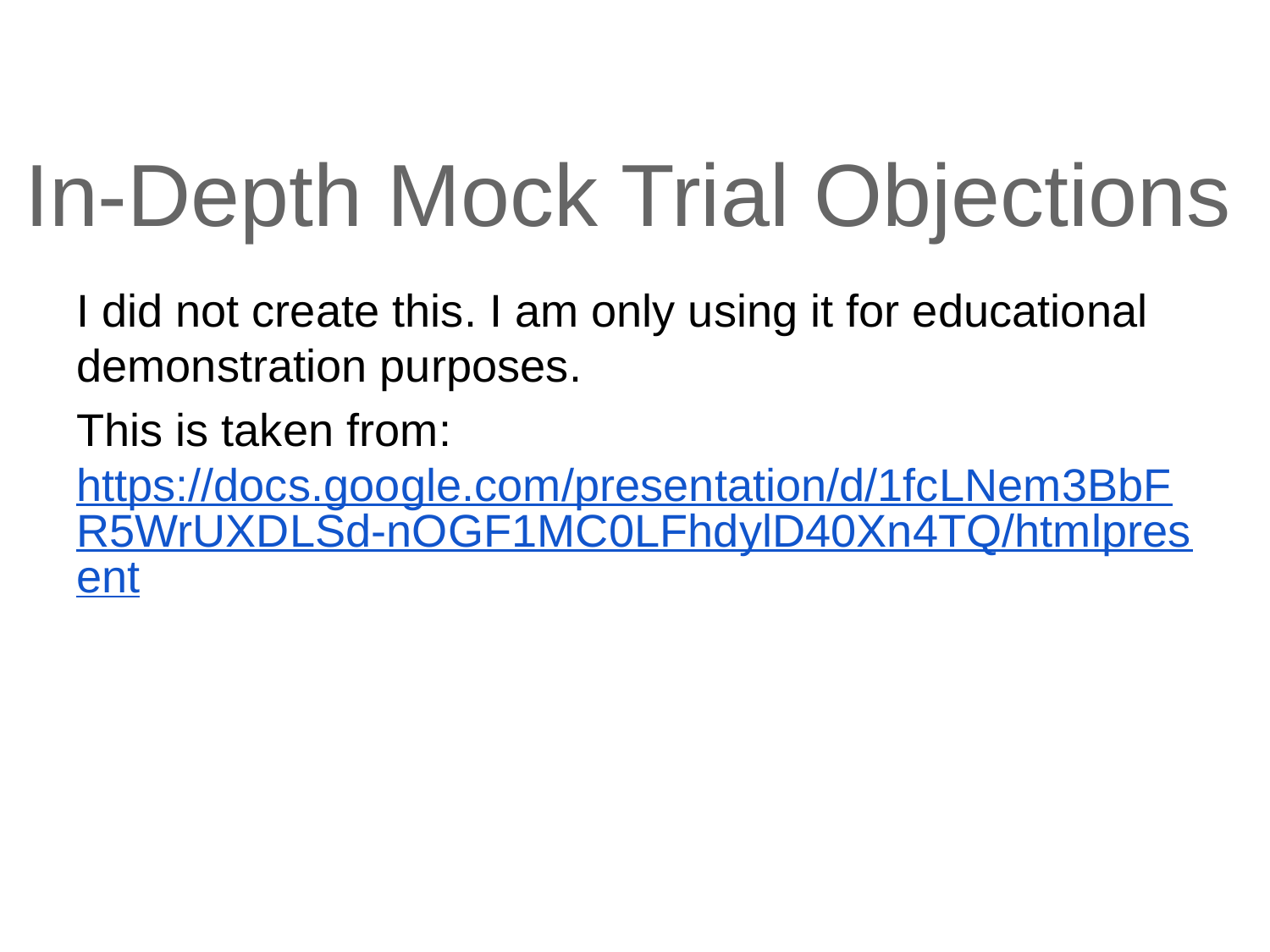

# In-Depth Mock Trial Objections
I did not create this. I am only using it for educational demonstration purposes.
This is taken from: https://docs.google.com/presentation/d/1fcLNem3BbFR5WrUXDLSd-nOGF1MC0LFhdylD40Xn4TQ/htmlpresent